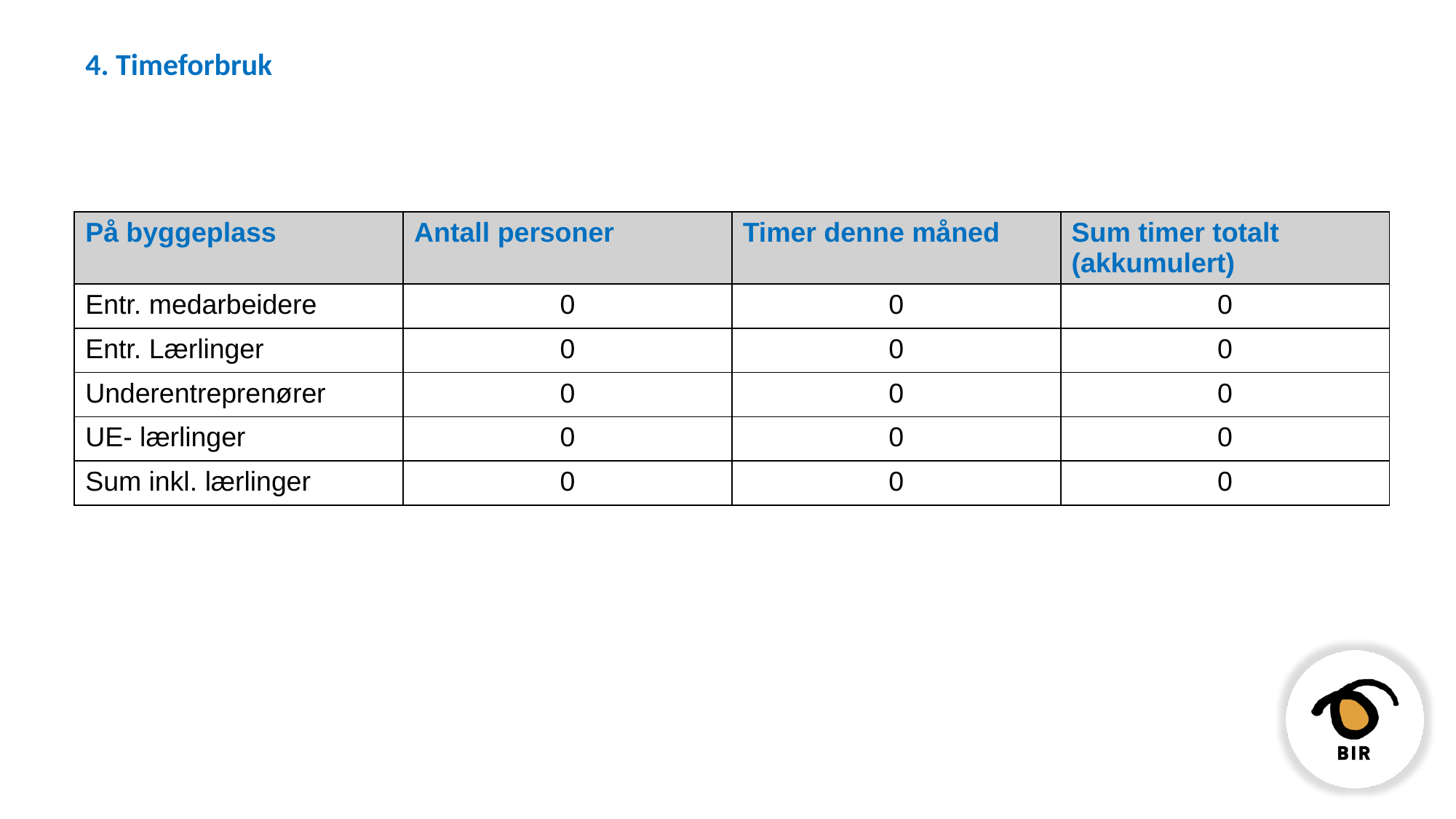

# 4. Timeforbruk
| På byggeplass | Antall personer | Timer denne måned | Sum timer totalt (akkumulert) |
| --- | --- | --- | --- |
| Entr. medarbeidere | 0 | 0 | 0 |
| Entr. Lærlinger | 0 | 0 | 0 |
| Underentreprenører | 0 | 0 | 0 |
| UE- lærlinger | 0 | 0 | 0 |
| Sum inkl. lærlinger | 0 | 0 | 0 |